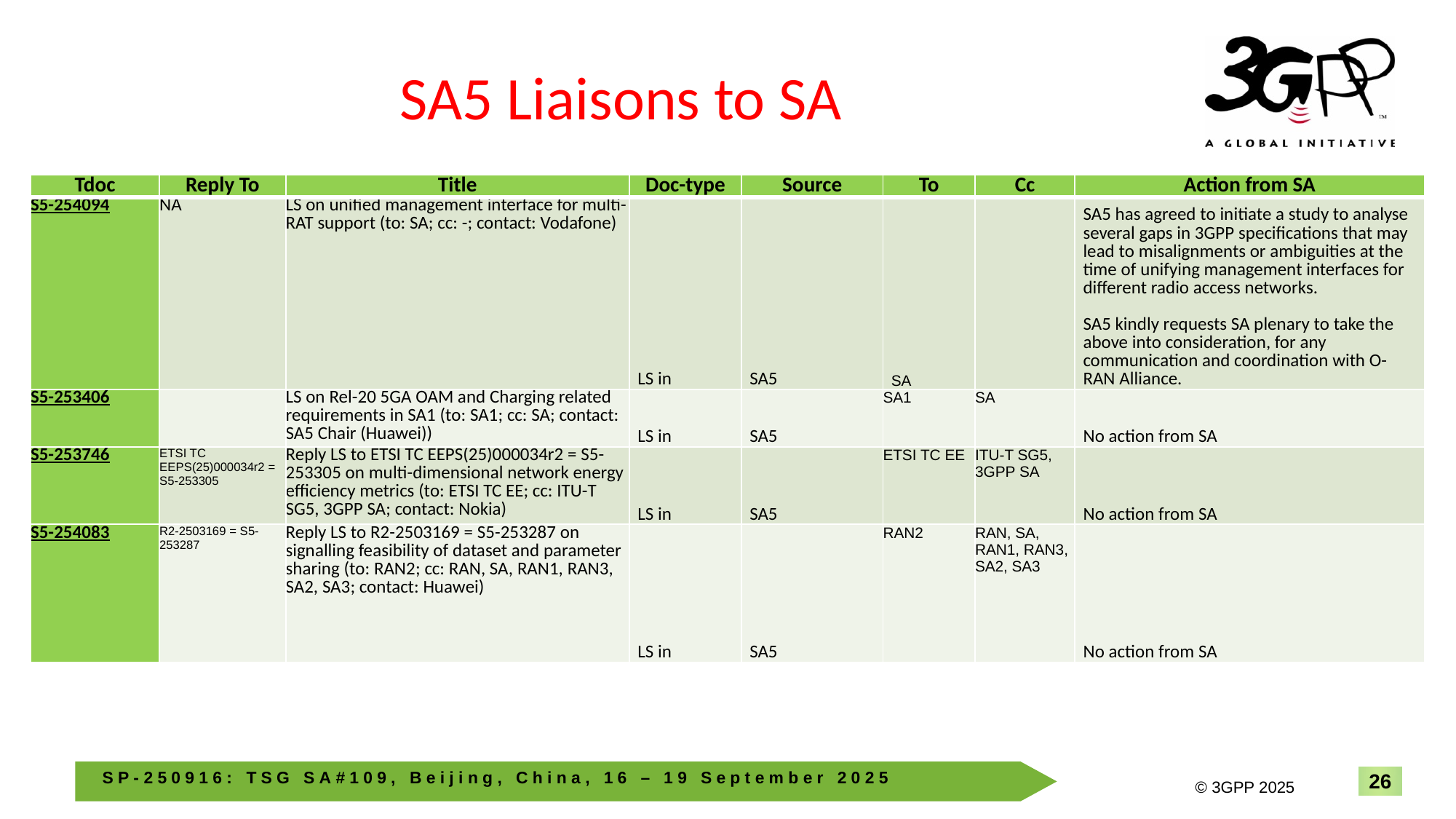

# SA5 Liaisons to SA
| Tdoc | Reply To | Title | Doc-type | Source | To | Cc | Action from SA |
| --- | --- | --- | --- | --- | --- | --- | --- |
| S5-254094 | NA | LS on unified management interface for multi-RAT support (to: SA; cc: -; contact: Vodafone) | LS in | SA5 | SA |  | SA5 has agreed to initiate a study to analyse several gaps in 3GPP specifications that may lead to misalignments or ambiguities at the time of unifying management interfaces for different radio access networks. SA5 kindly requests SA plenary to take the above into consideration, for any communication and coordination with O-RAN Alliance. |
| S5-253406 |  | LS on Rel-20 5GA OAM and Charging related requirements in SA1 (to: SA1; cc: SA; contact: SA5 Chair (Huawei)) | LS in | SA5 | SA1 | SA | No action from SA |
| S5-253746 | ETSI TC EEPS(25)000034r2 = S5-253305 | Reply LS to ETSI TC EEPS(25)000034r2 = S5-253305 on multi-dimensional network energy efficiency metrics (to: ETSI TC EE; cc: ITU-T SG5, 3GPP SA; contact: Nokia) | LS in | SA5 | ETSI TC EE | ITU-T SG5, 3GPP SA | No action from SA |
| S5-254083 | R2-2503169 = S5-253287 | Reply LS to R2-2503169 = S5-253287 on signalling feasibility of dataset and parameter sharing (to: RAN2; cc: RAN, SA, RAN1, RAN3, SA2, SA3; contact: Huawei) | LS in | SA5 | RAN2 | RAN, SA, RAN1, RAN3, SA2, SA3 | No action from SA |